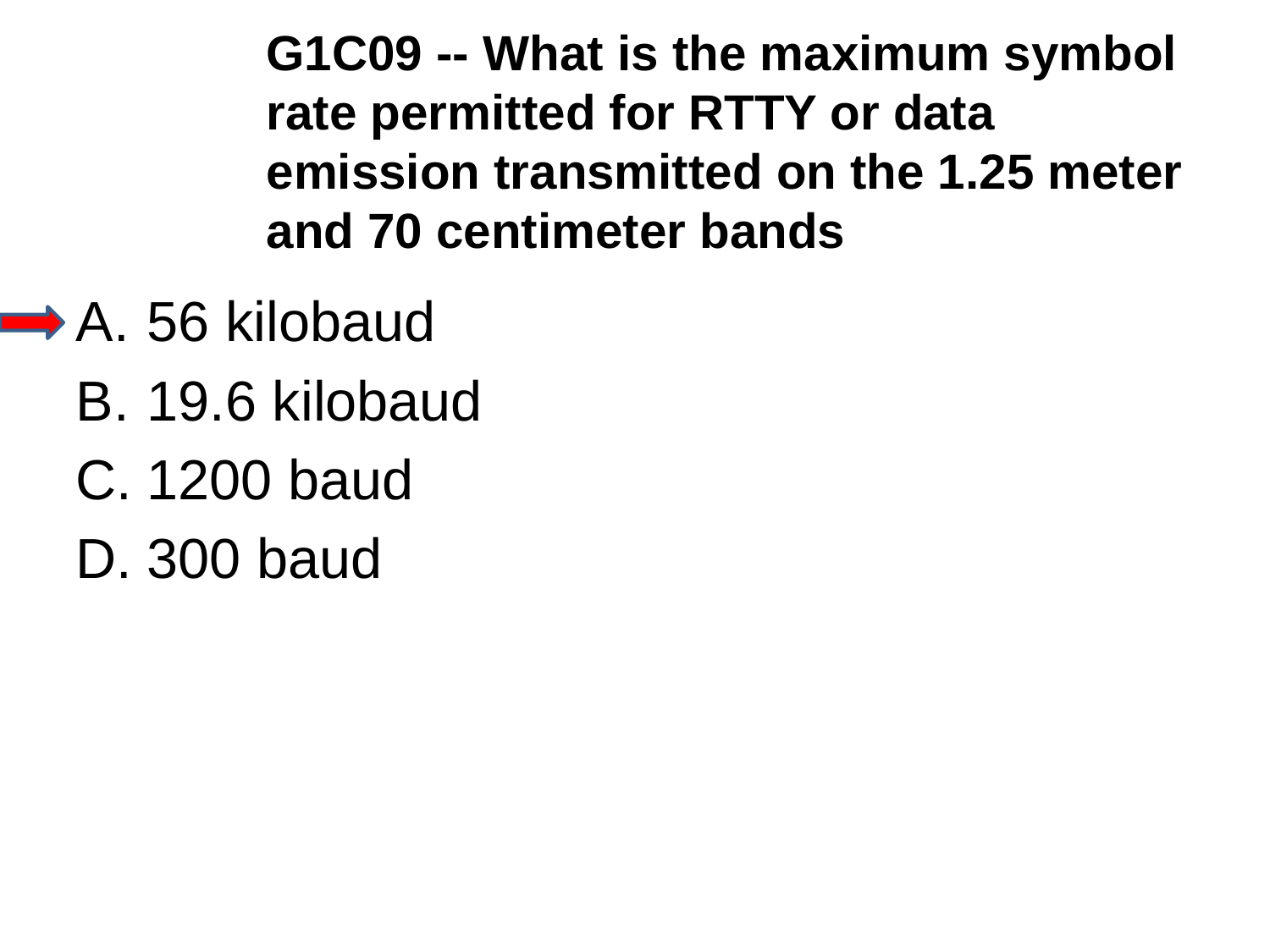

G1C09 -- What is the maximum symbol rate permitted for RTTY or data emission transmitted on the 1.25 meter and 70 centimeter bands
A.	56 kilobaud
B.	19.6 kilobaud
C.	1200 baud
D.	300 baud